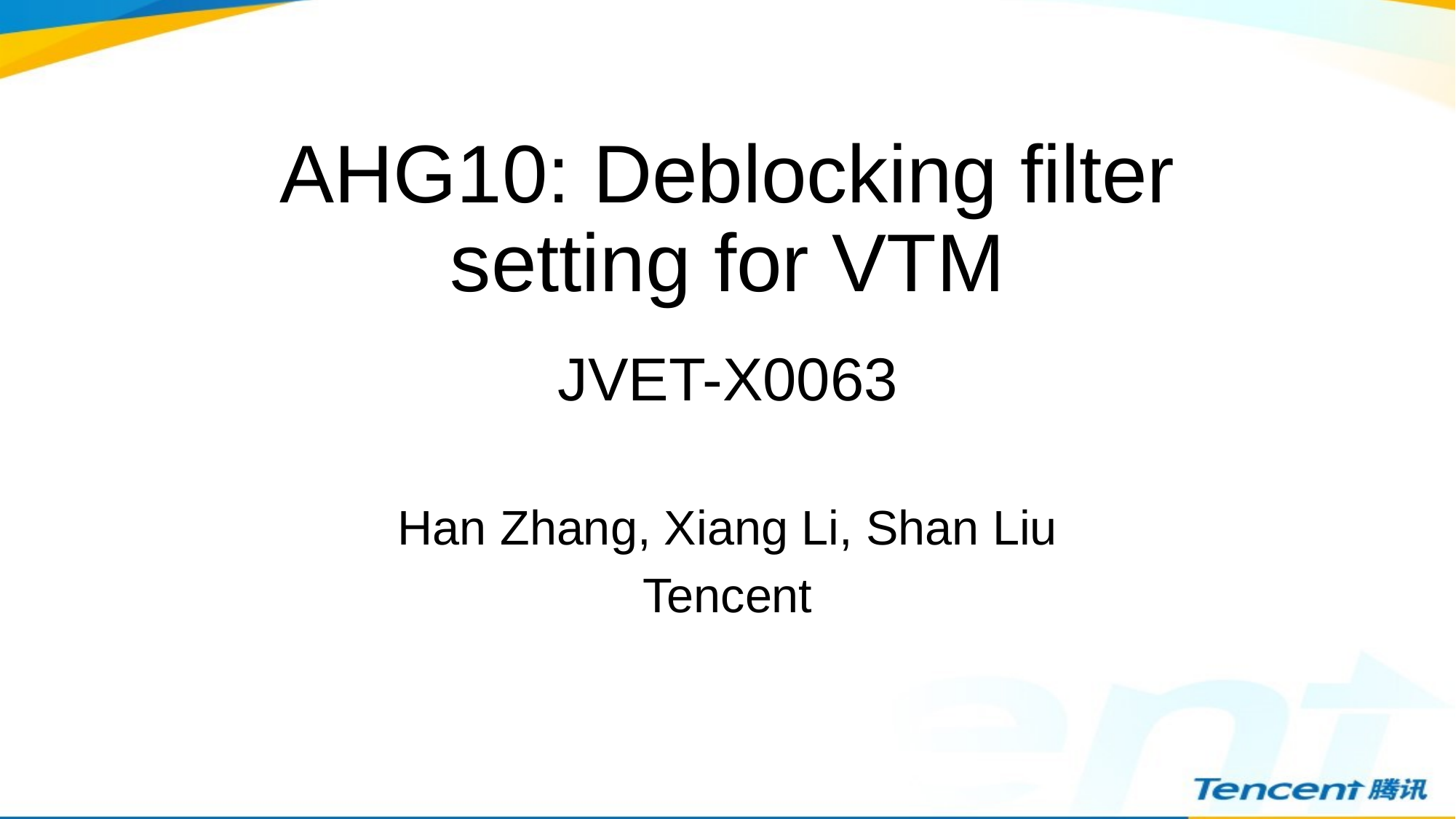

# AHG10: Deblocking filter setting for VTM JVET-X0063
Han Zhang, Xiang Li, Shan Liu
Tencent